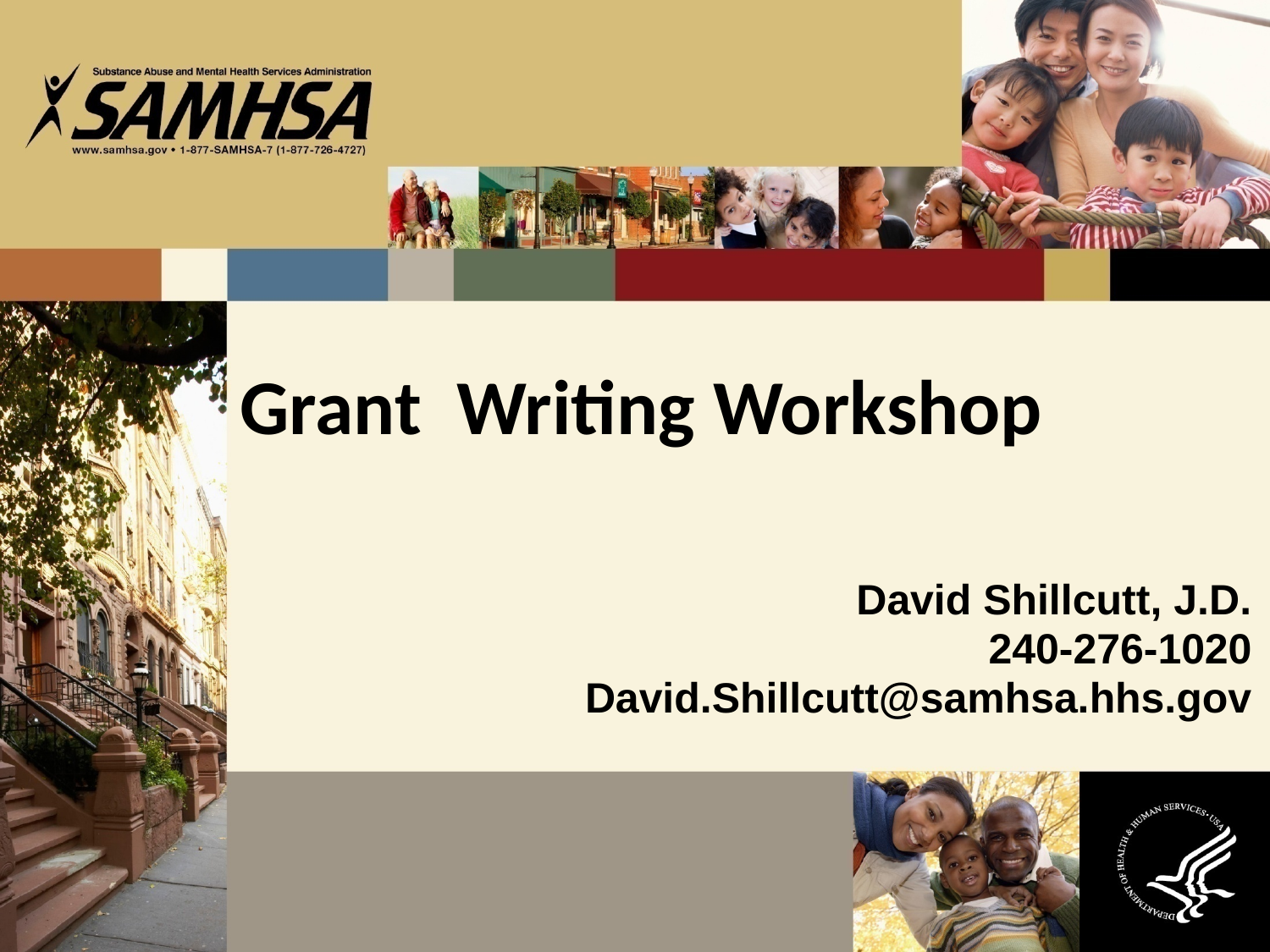

# Grant  Writing Workshop
David Shillcutt, J.D.
240-276-1020
David.Shillcutt@samhsa.hhs.gov